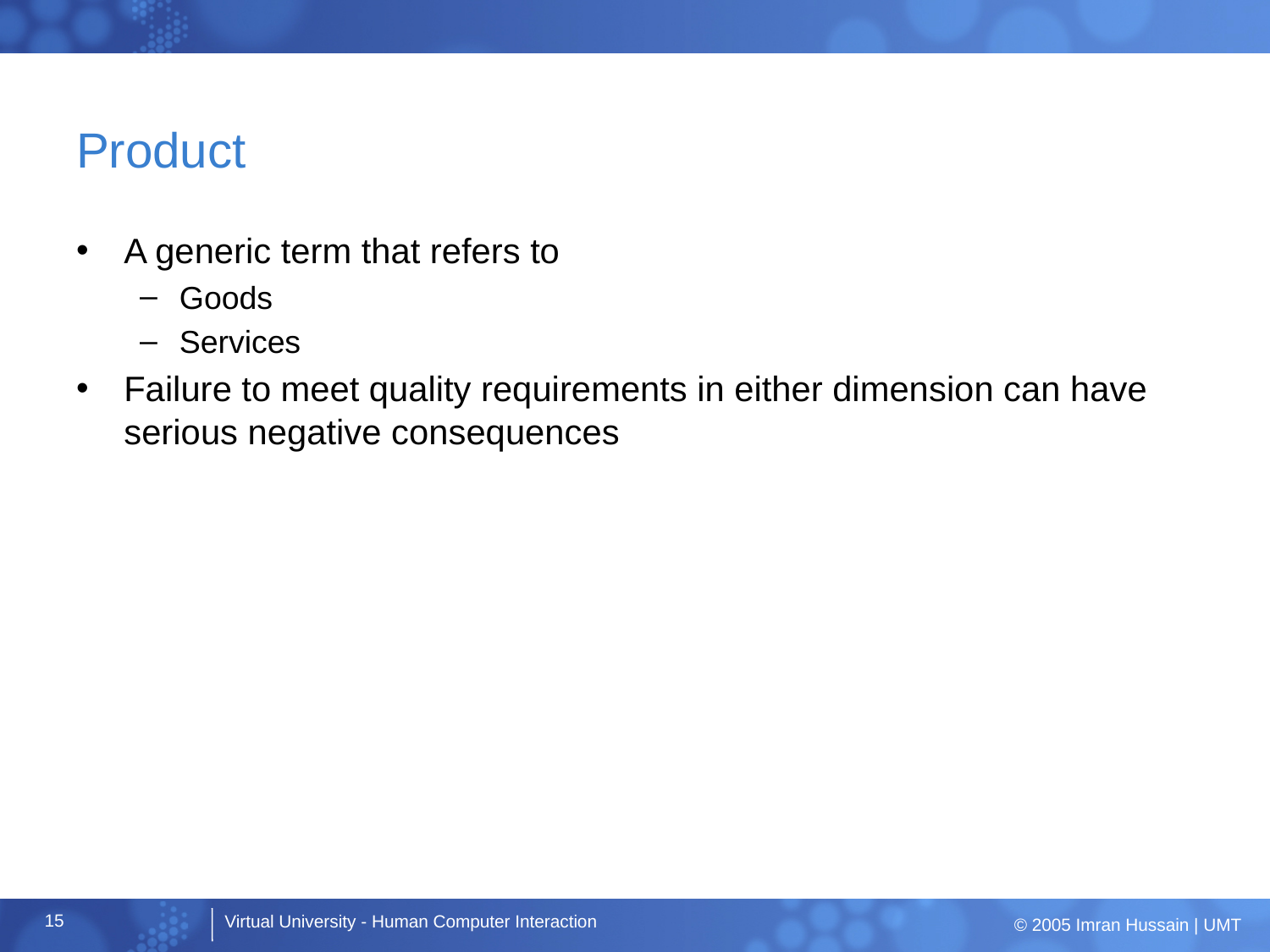

# Product
A generic term that refers to
Goods
Services
Failure to meet quality requirements in either dimension can have serious negative consequences